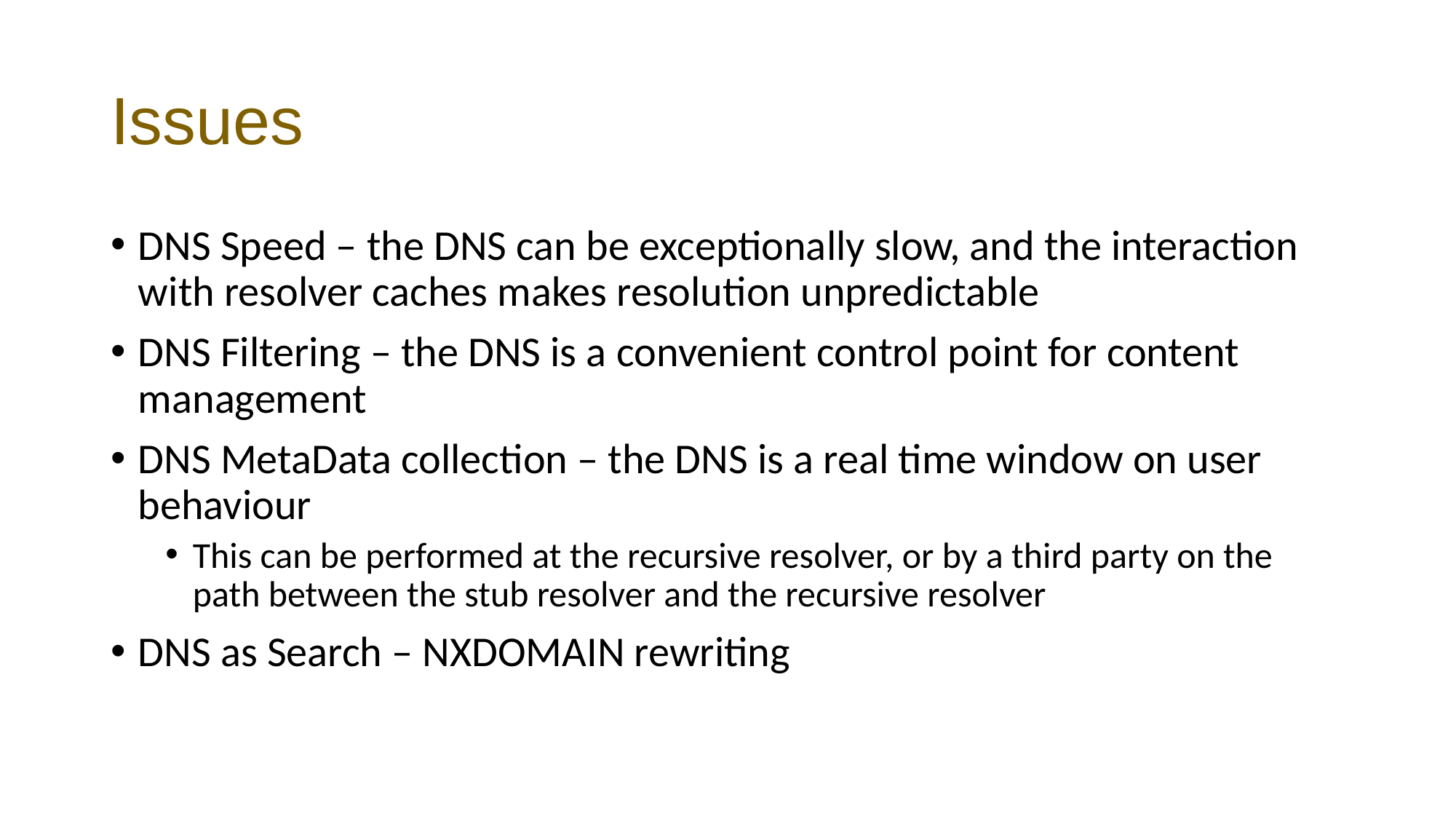

# Issues
DNS Speed – the DNS can be exceptionally slow, and the interaction with resolver caches makes resolution unpredictable
DNS Filtering – the DNS is a convenient control point for content management
DNS MetaData collection – the DNS is a real time window on user behaviour
This can be performed at the recursive resolver, or by a third party on the path between the stub resolver and the recursive resolver
DNS as Search – NXDOMAIN rewriting